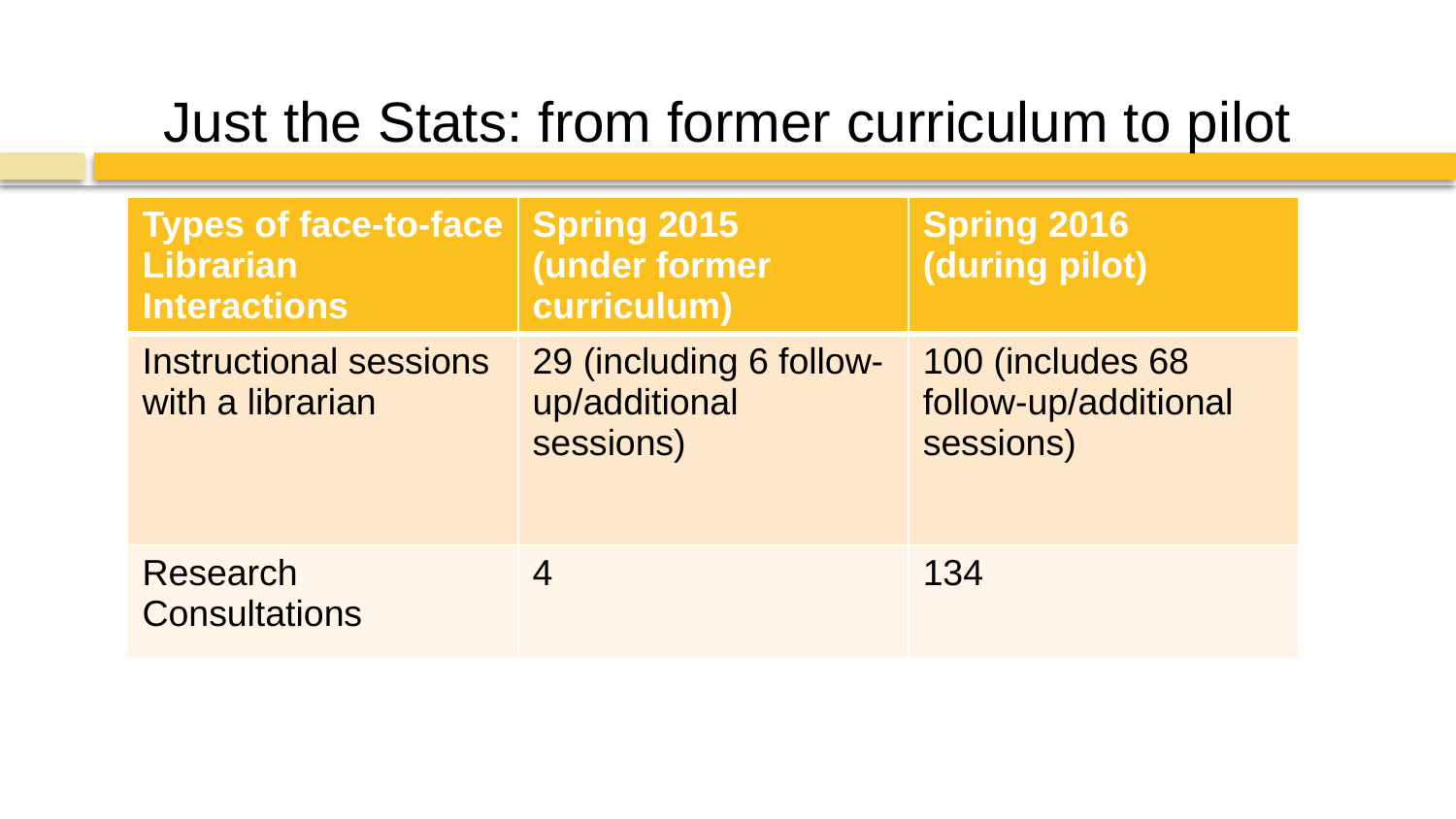

# Just the Stats: from former curriculum to pilot
| Types of face-to-face Librarian Interactions | Spring 2015  (under former curriculum) | Spring 2016 (during pilot) |
| --- | --- | --- |
| Instructional sessions with a librarian | 29 (including 6 follow-up/additional sessions) | 100 (includes 68 follow-up/additional sessions) |
| Research Consultations | 4 | 134 |